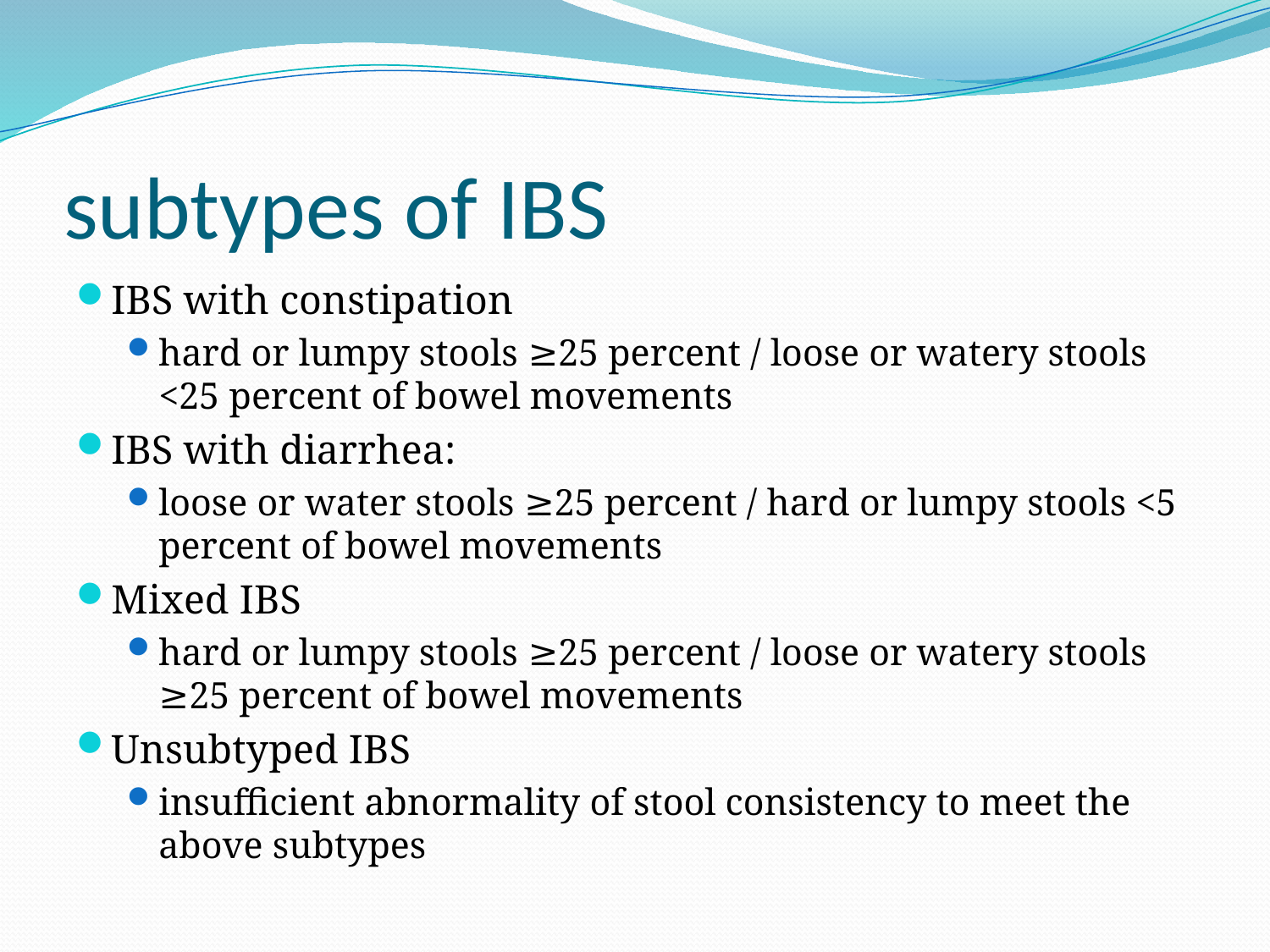

# subtypes of IBS
IBS with constipation
hard or lumpy stools ≥25 percent / loose or watery stools <25 percent of bowel movements
IBS with diarrhea:
loose or water stools ≥25 percent / hard or lumpy stools <5 percent of bowel movements
Mixed IBS
hard or lumpy stools ≥25 percent / loose or watery stools ≥25 percent of bowel movements
Unsubtyped IBS
insufficient abnormality of stool consistency to meet the above subtypes